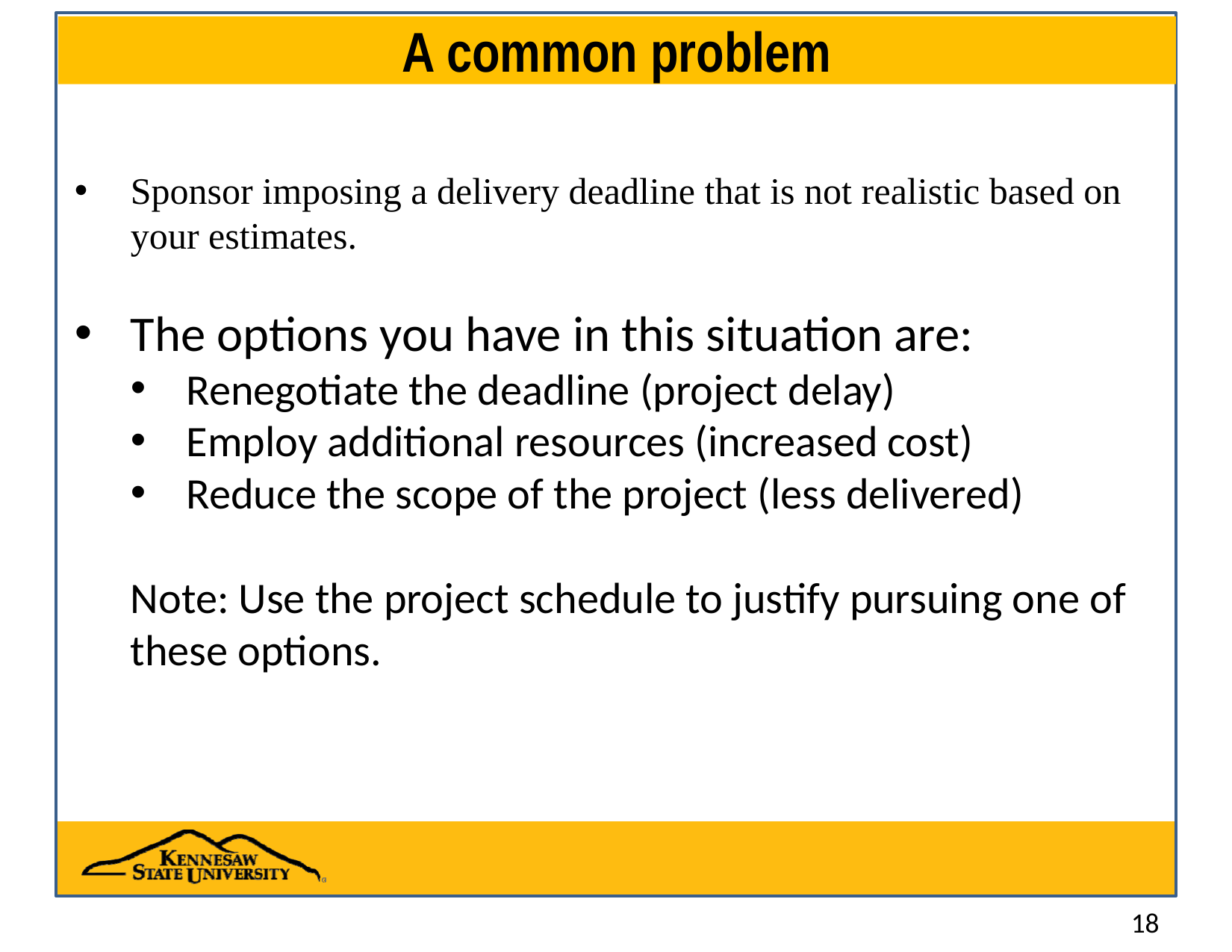

# A common problem
Sponsor imposing a delivery deadline that is not realistic based on your estimates.

The options you have in this situation are:
Renegotiate the deadline (project delay)
Employ additional resources (increased cost)
Reduce the scope of the project (less delivered)

Note: Use the project schedule to justify pursuing one of these options.